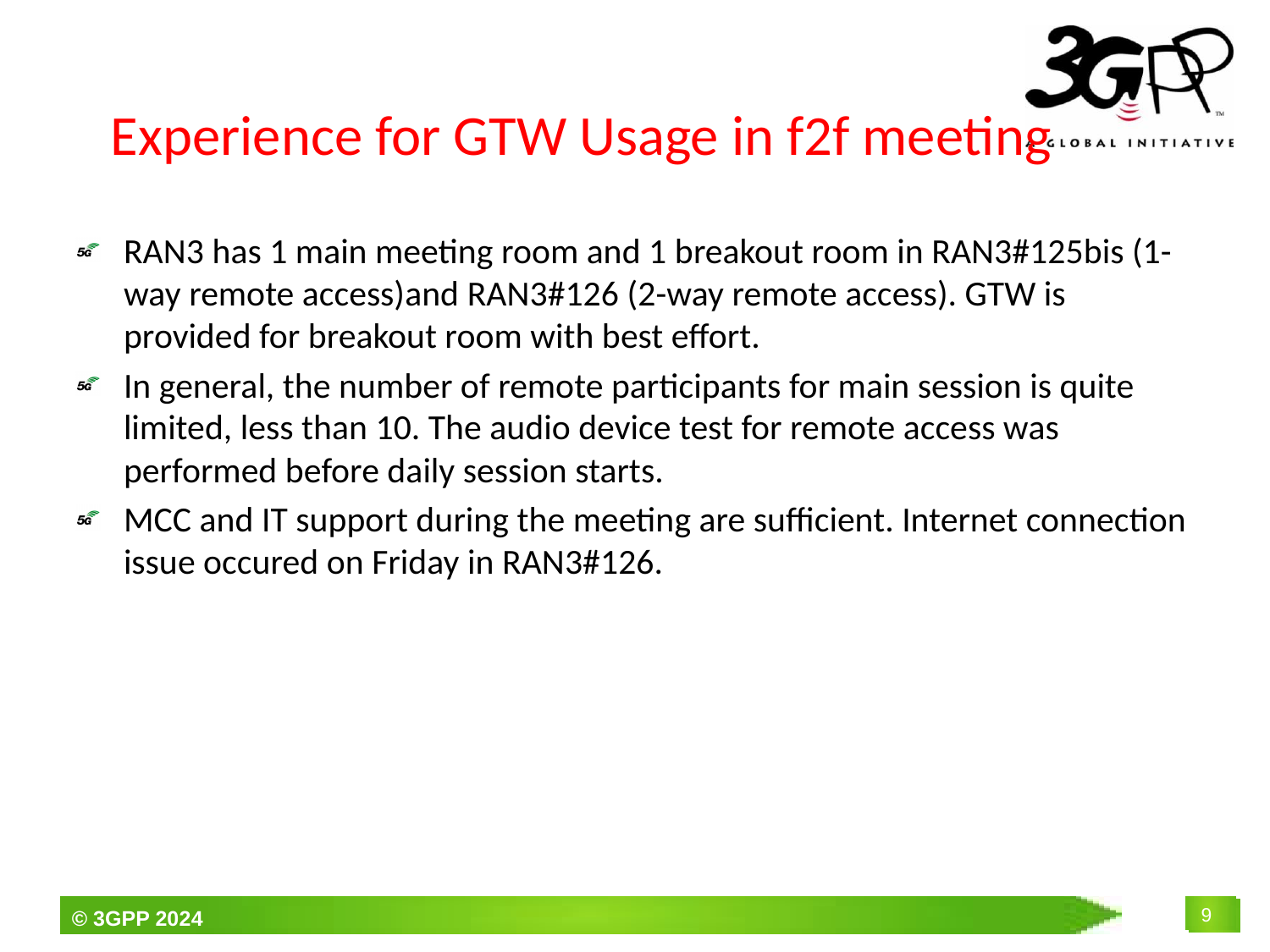

# Experience for GTW Usage in f2f meeting
RAN3 has 1 main meeting room and 1 breakout room in RAN3#125bis (1-way remote access)and RAN3#126 (2-way remote access). GTW is provided for breakout room with best effort.
In general, the number of remote participants for main session is quite limited, less than 10. The audio device test for remote access was performed before daily session starts.
MCC and IT support during the meeting are sufficient. Internet connection issue occured on Friday in RAN3#126.